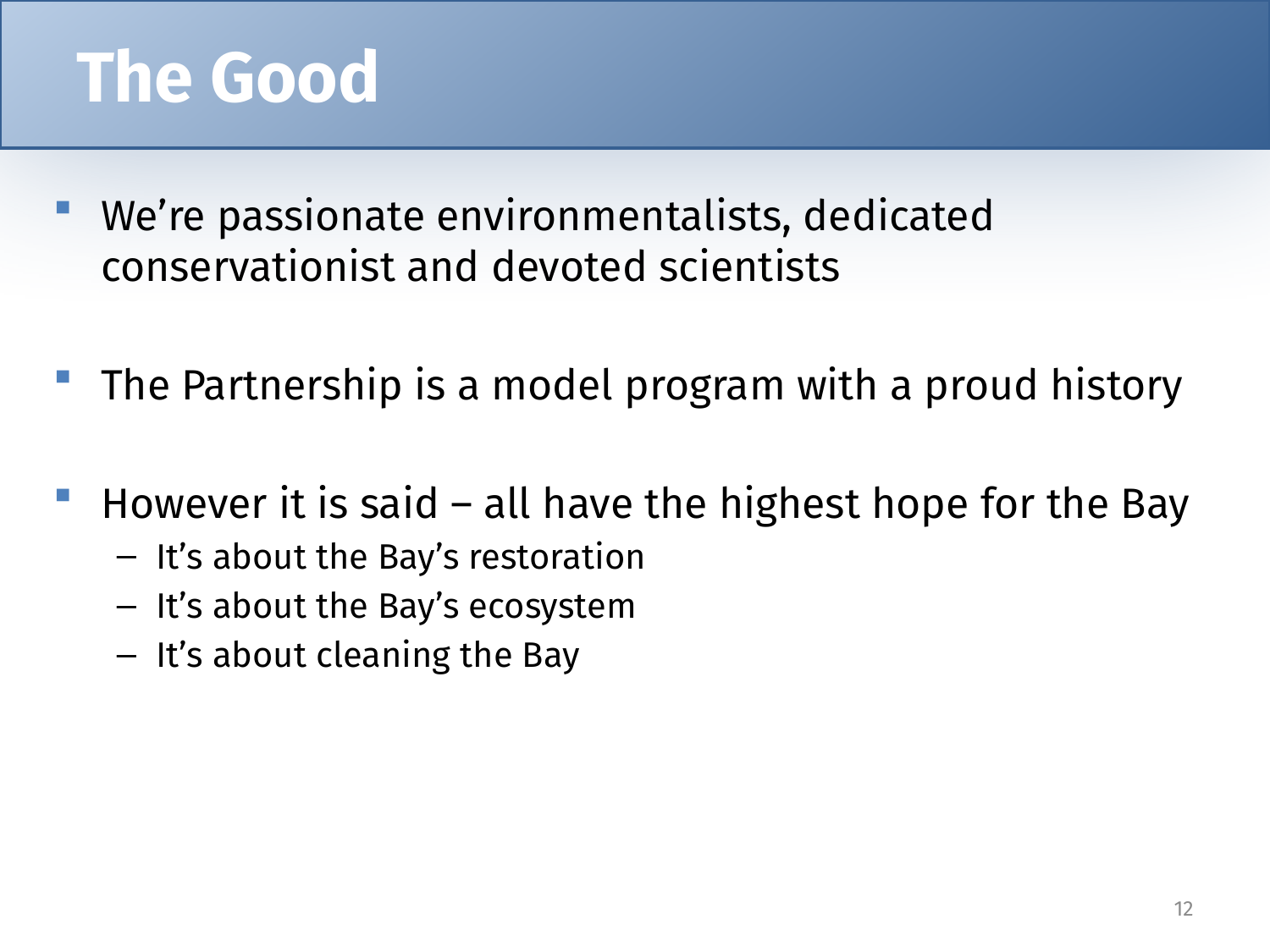

# The Good
We’re passionate environmentalists, dedicated conservationist and devoted scientists

The Partnership is a model program with a proud history

However it is said – all have the highest hope for the Bay
It’s about the Bay’s restoration
It’s about the Bay’s ecosystem
It’s about cleaning the Bay

12